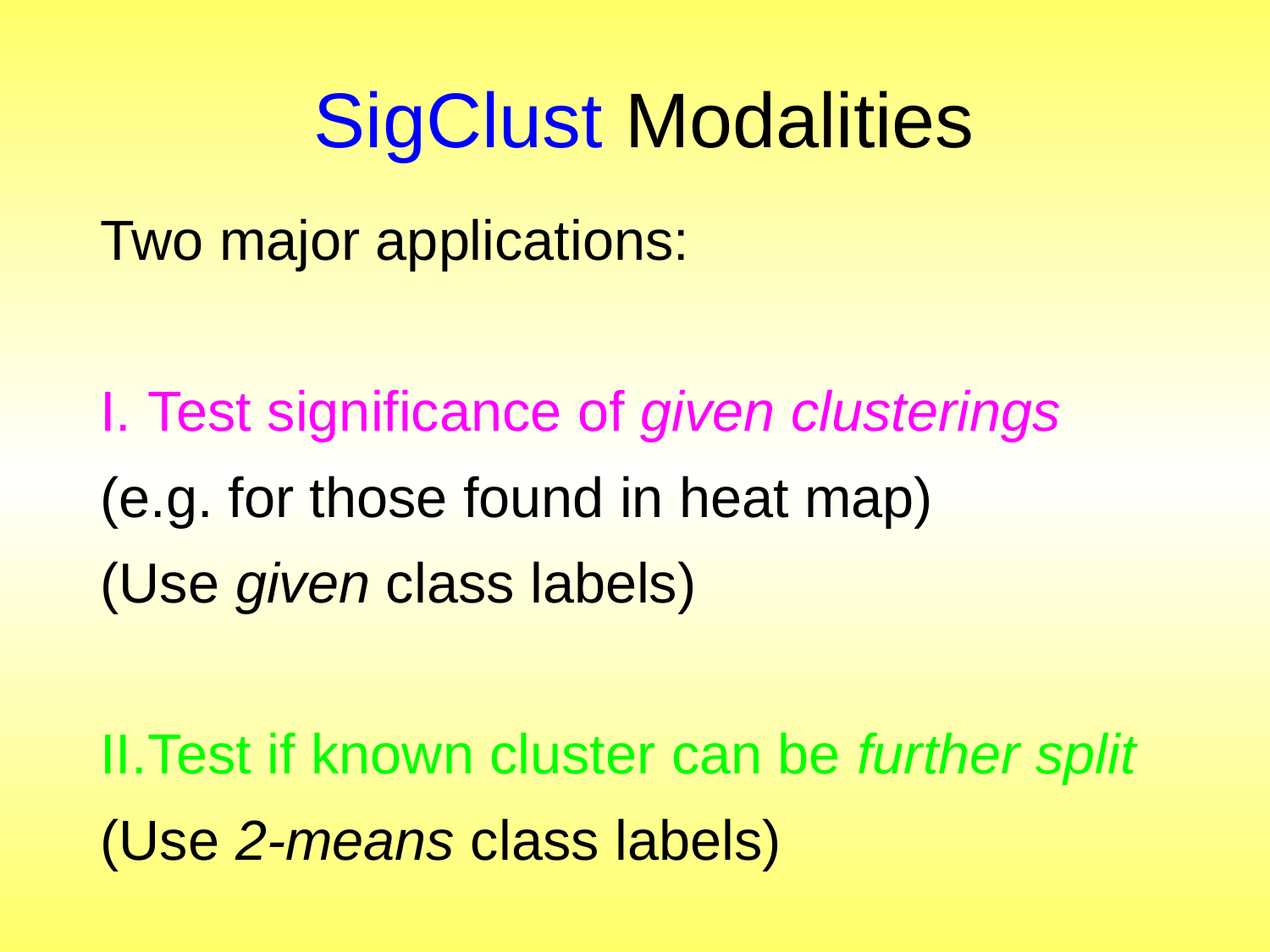

# SigClust Modalities
Two major applications:

Test significance of given clusterings
(e.g. for those found in heat map)
(Use given class labels)

Test if known cluster can be further split
(Use 2-means class labels)